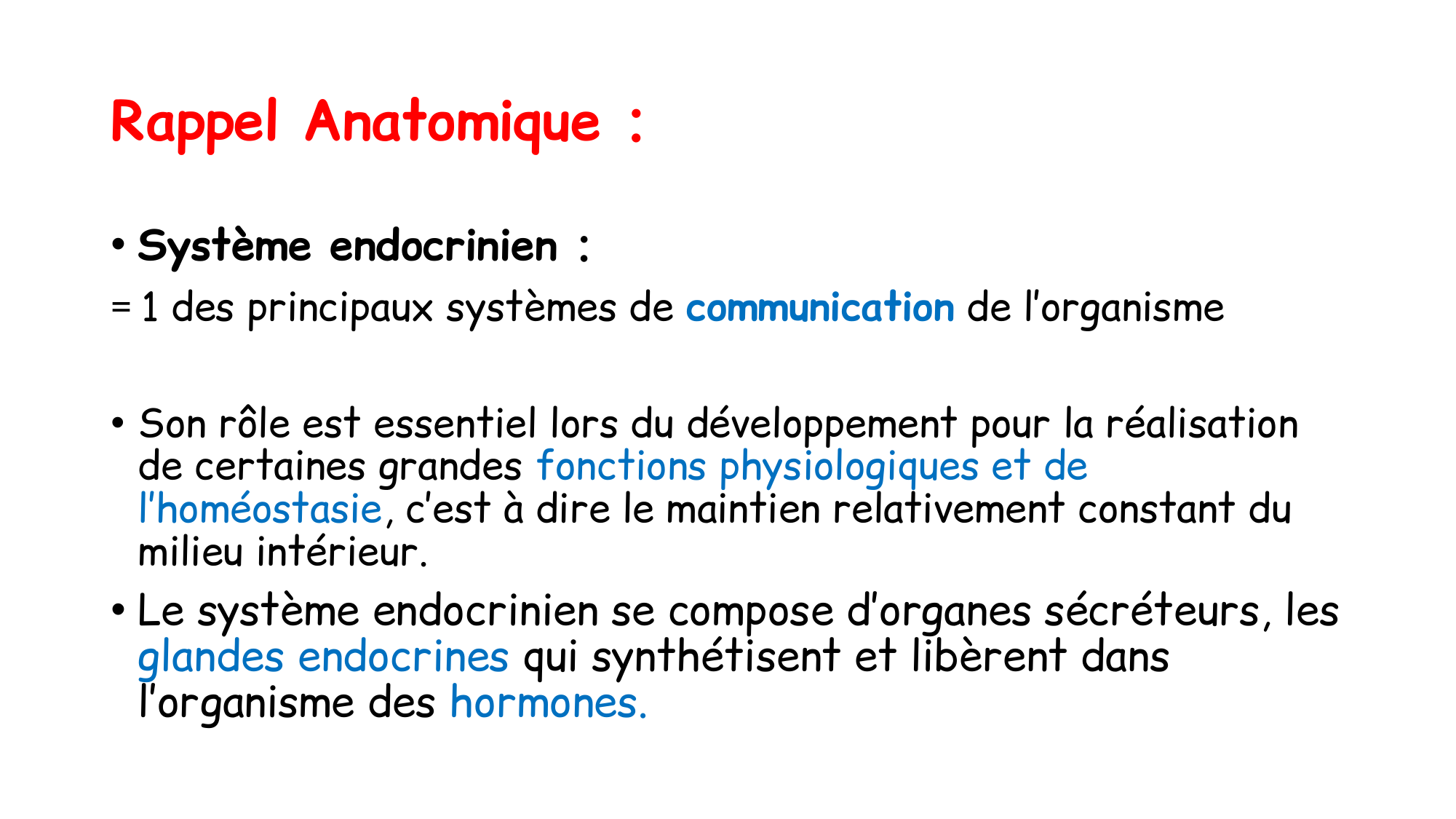

# Rappel Anatomique :
Système endocrinien :
= 1 des principaux systèmes de communication de l’organisme

Son rôle est essentiel lors du développement pour la réalisation de certaines grandes fonctions physiologiques et de l’homéostasie, c’est à dire le maintien relativement constant du milieu intérieur.
Le système endocrinien se compose d’organes sécréteurs, les glandes endocrines qui synthétisent et libèrent dans l’organisme des hormones.